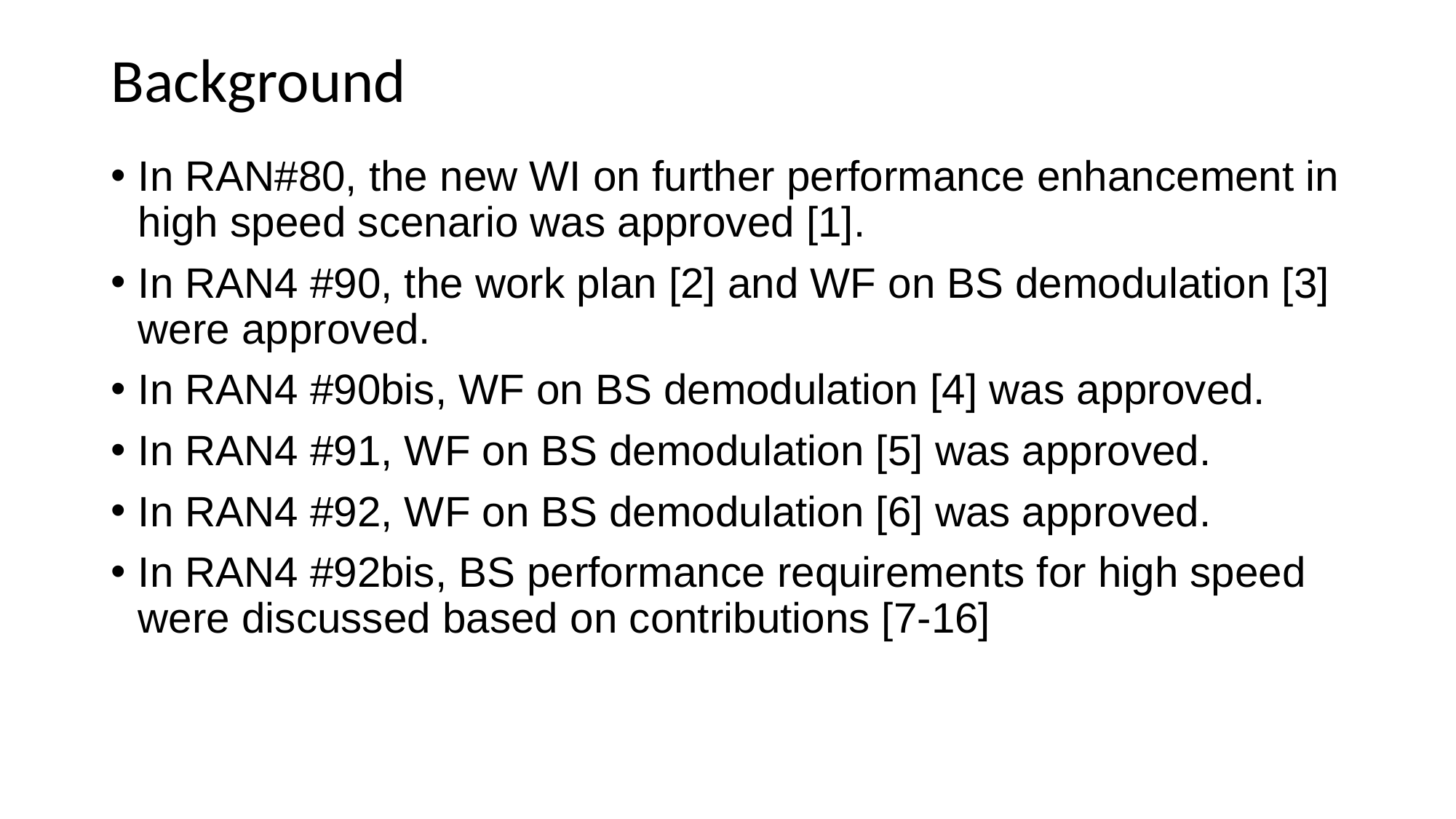

# Background
In RAN#80, the new WI on further performance enhancement in high speed scenario was approved [1].
In RAN4 #90, the work plan [2] and WF on BS demodulation [3] were approved.
In RAN4 #90bis, WF on BS demodulation [4] was approved.
In RAN4 #91, WF on BS demodulation [5] was approved.
In RAN4 #92, WF on BS demodulation [6] was approved.
In RAN4 #92bis, BS performance requirements for high speed were discussed based on contributions [7-16]